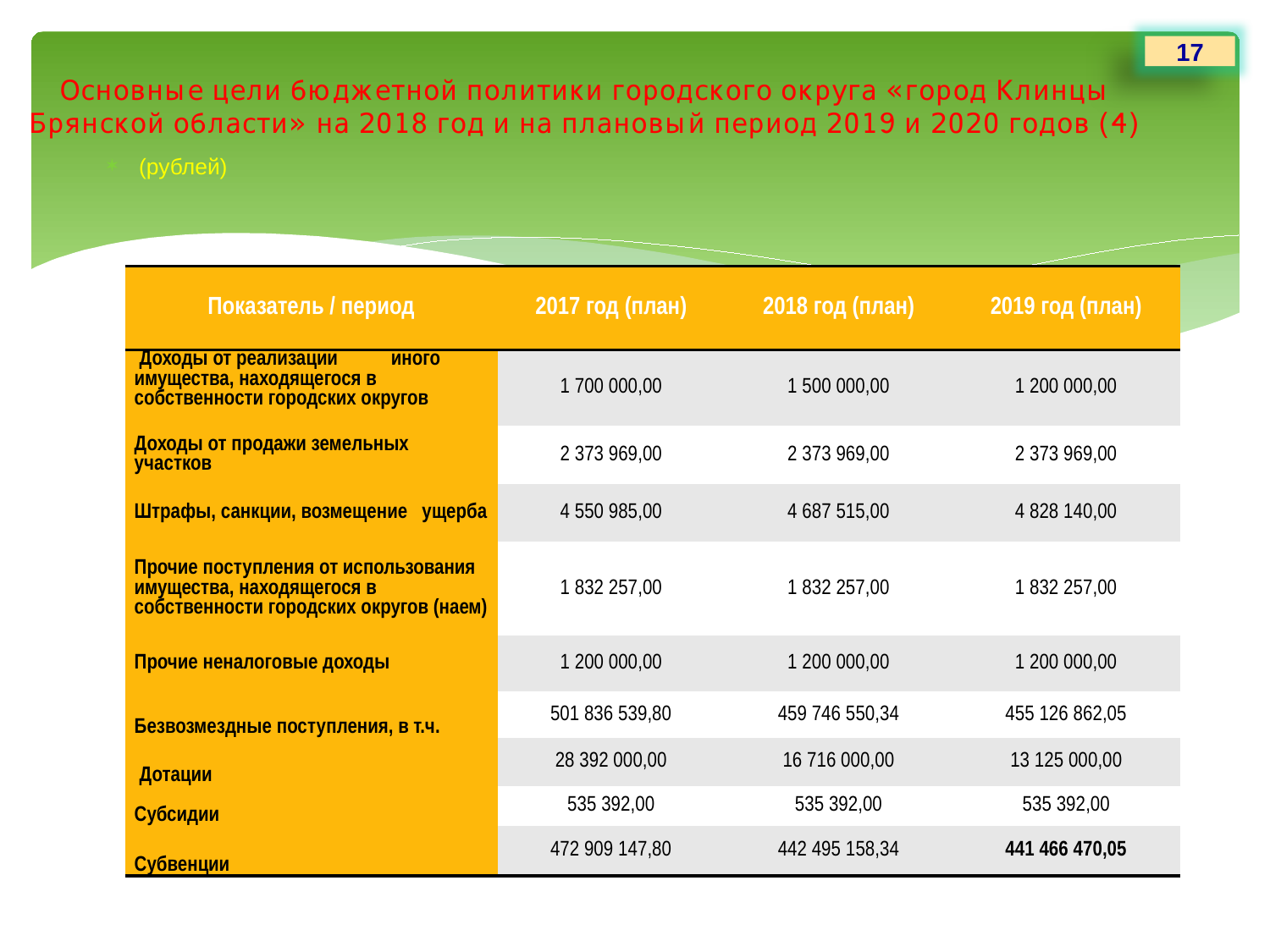

17
# Основные цели бюджетной политики городского округа «город Клинцы Брянской области» на 2018 год и на плановый период 2019 и 2020 годов (4)
(рублей)

| Показатель / период | 2017 год (план) | 2018 год (план) | 2019 год (план) |
| --- | --- | --- | --- |
| Доходы от реализации иного имущества, находящегося в собственности городских округов | 1 700 000,00 | 1 500 000,00 | 1 200 000,00 |
| Доходы от продажи земельных участков | 2 373 969,00 | 2 373 969,00 | 2 373 969,00 |
| Штрафы, санкции, возмещение ущерба | 4 550 985,00 | 4 687 515,00 | 4 828 140,00 |
| Прочие поступления от использования имущества, находящегося в собственности городских округов (наем) | 1 832 257,00 | 1 832 257,00 | 1 832 257,00 |
| Прочие неналоговые доходы | 1 200 000,00 | 1 200 000,00 | 1 200 000,00 |
| Безвозмездные поступления, в т.ч. | 501 836 539,80 | 459 746 550,34 | 455 126 862,05 |
| Дотации | 28 392 000,00 | 16 716 000,00 | 13 125 000,00 |
| Субсидии | 535 392,00 | 535 392,00 | 535 392,00 |
| Субвенции | 472 909 147,80 | 442 495 158,34 | 441 466 470,05 |